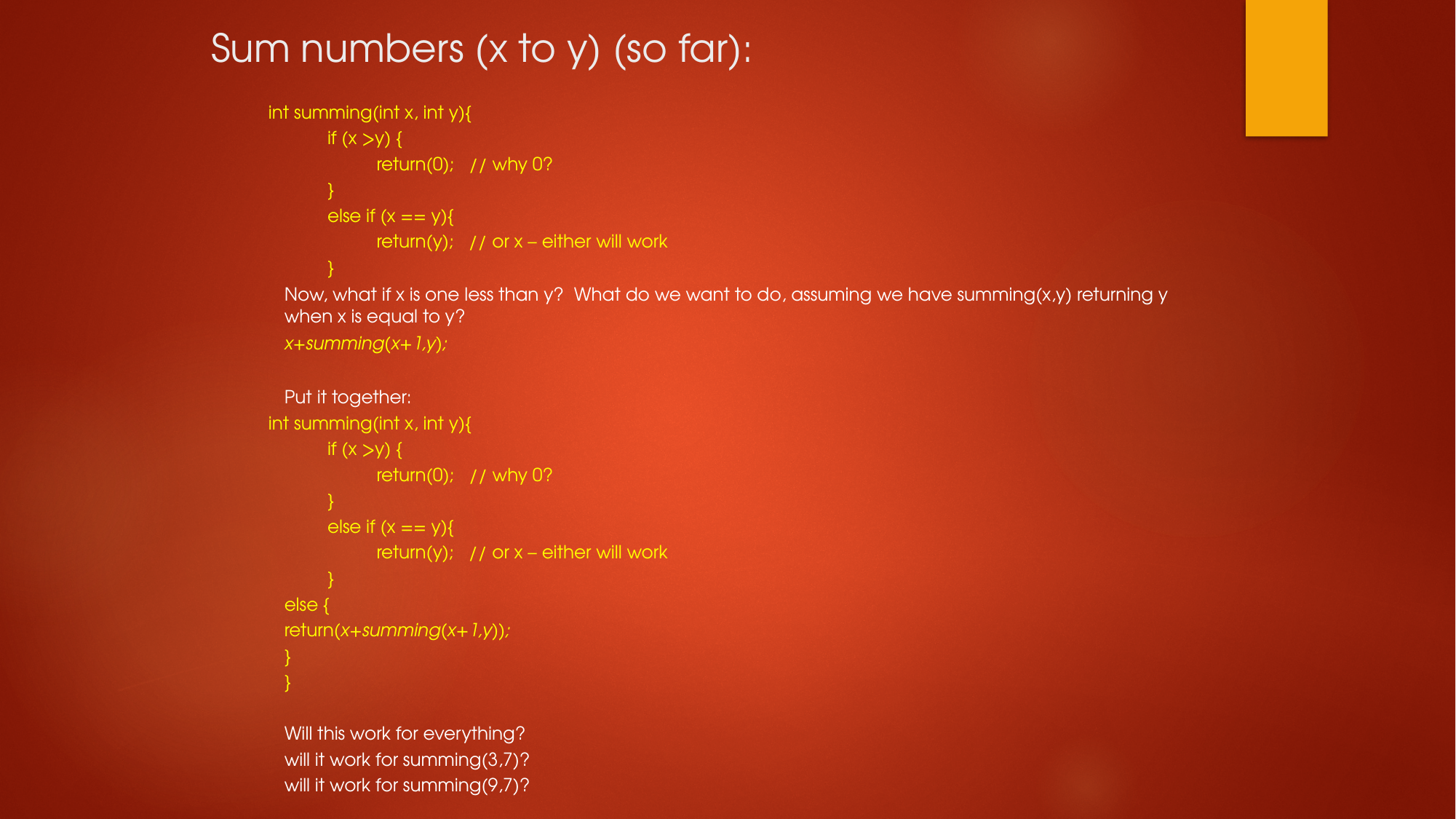

# Sum numbers (x to y) (so far):
	int summing(int x, int y){
if (x >y) {
return(0);   // why 0?
}
else if (x == y){
return(y);   // or x – either will work
}
Now, what if x is one less than y?  What do we want to do, assuming we have summing(x,y) returning y when x is equal to y?
x+summing(x+1,y);

Put it together:
	int summing(int x, int y){
if (x >y) {
return(0);   // why 0?
}
else if (x == y){
return(y);   // or x – either will work
}
	else {
		return(x+summing(x+1,y));
	}
}

Will this work for everything?
	will it work for summing(3,7)?
	will it work for summing(9,7)?